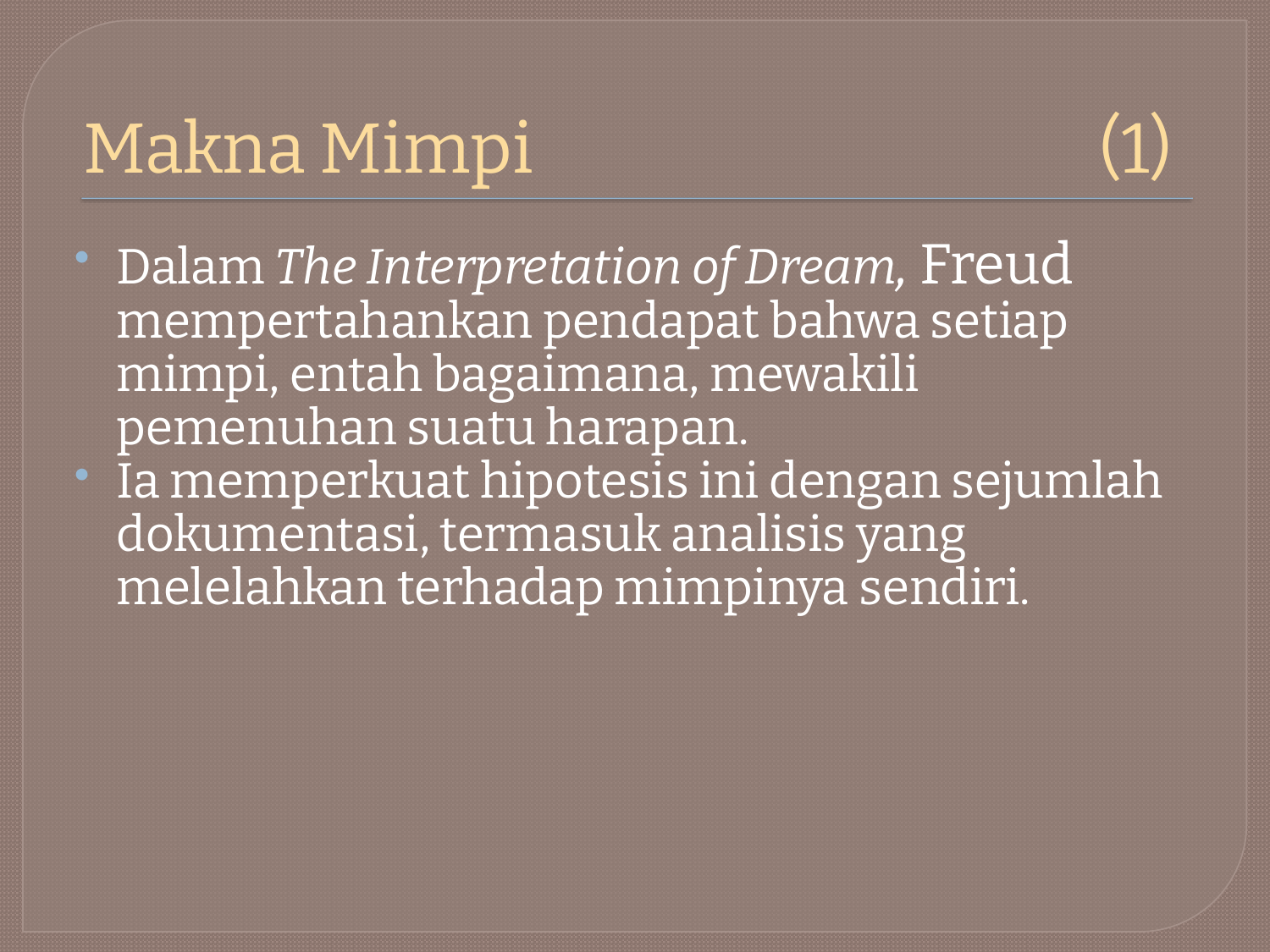

# Makna Mimpi					(1)

Dalam The Interpretation of Dream, Freud mempertahankan pendapat bahwa setiap mimpi, entah bagaimana, mewakili pemenuhan suatu harapan.
Ia memperkuat hipotesis ini dengan sejumlah dokumentasi, termasuk analisis yang melelahkan terhadap mimpinya sendiri.